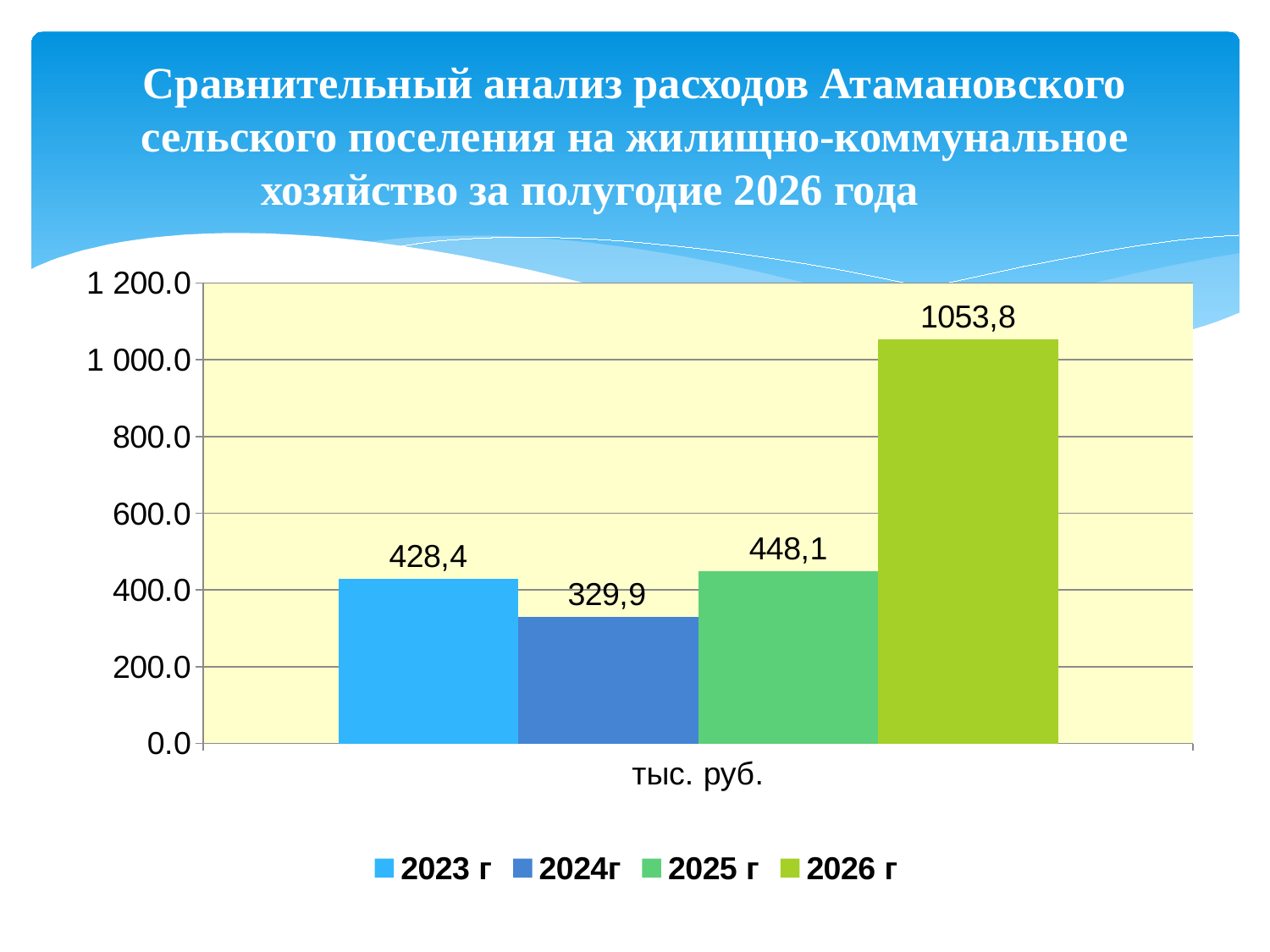

# Сравнительный анализ расходов Атамановского сельского поселения на жилищно-коммунальное хозяйство за полугодие 2026 года

### Chart

| Category | 2023 г | 2024г | 2025 г | 2026 г  |
|---|---|---|---|---|
| тыс. руб. | 428.4 | 329.9 | 448.1 | 1053.767 |